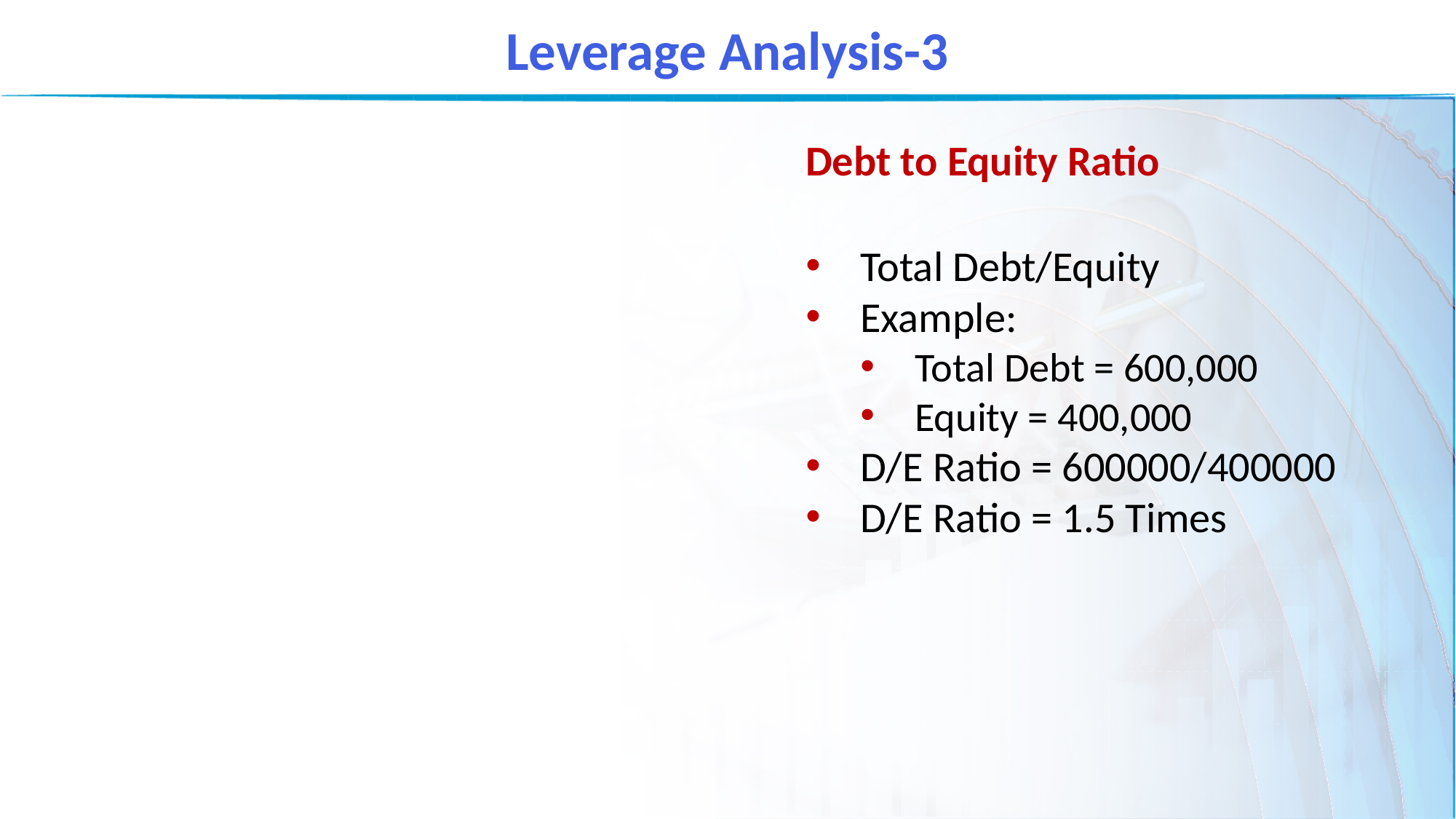

Leverage Analysis-3
Debt to Equity Ratio

Total Debt/Equity
Example:
Total Debt = 600,000
Equity = 400,000
D/E Ratio = 600000/400000
D/E Ratio = 1.5 Times